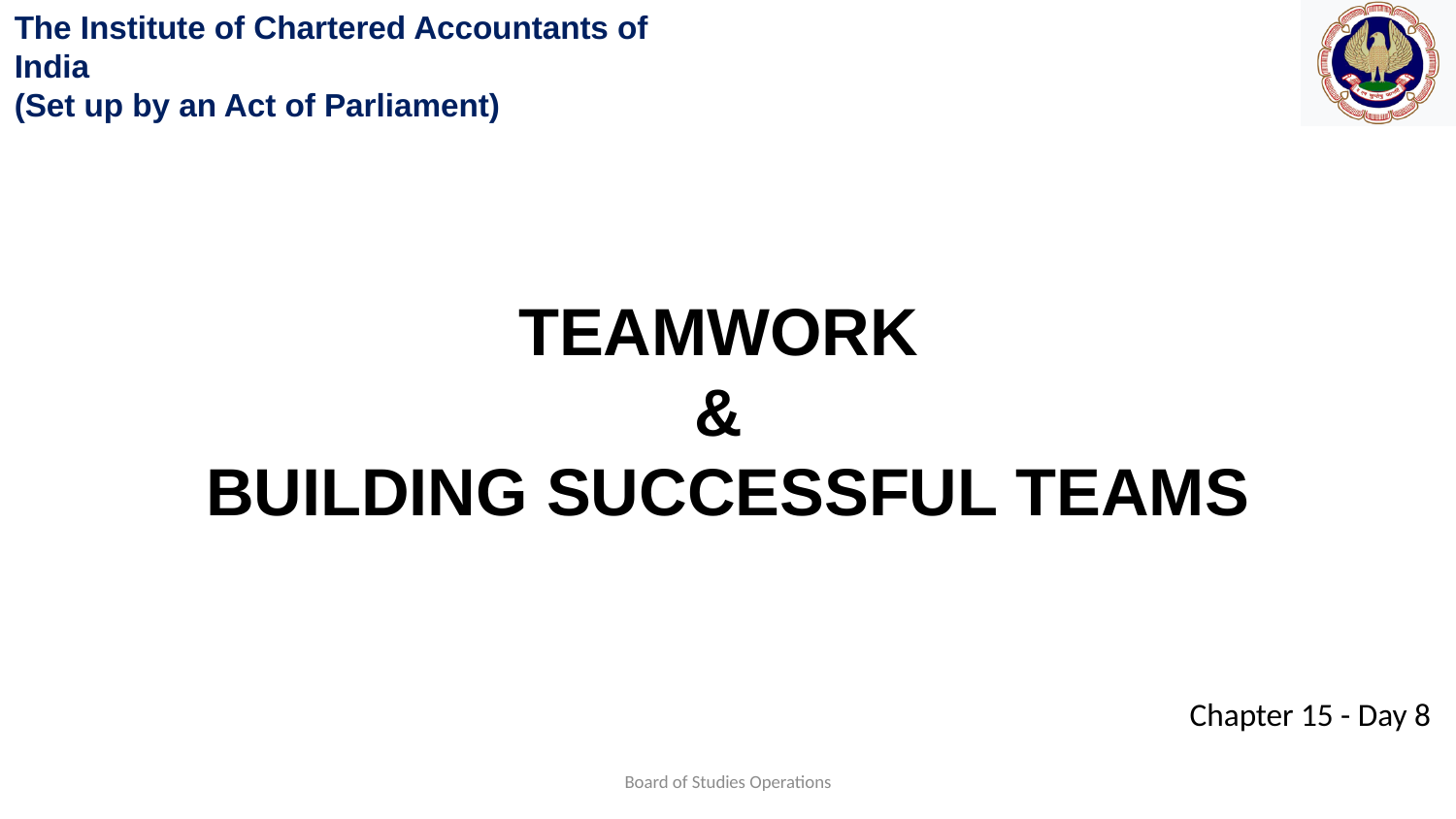

TEAMWORK
&
BUILDING SUCCESSFUL TEAMS
Board of Studies Operations